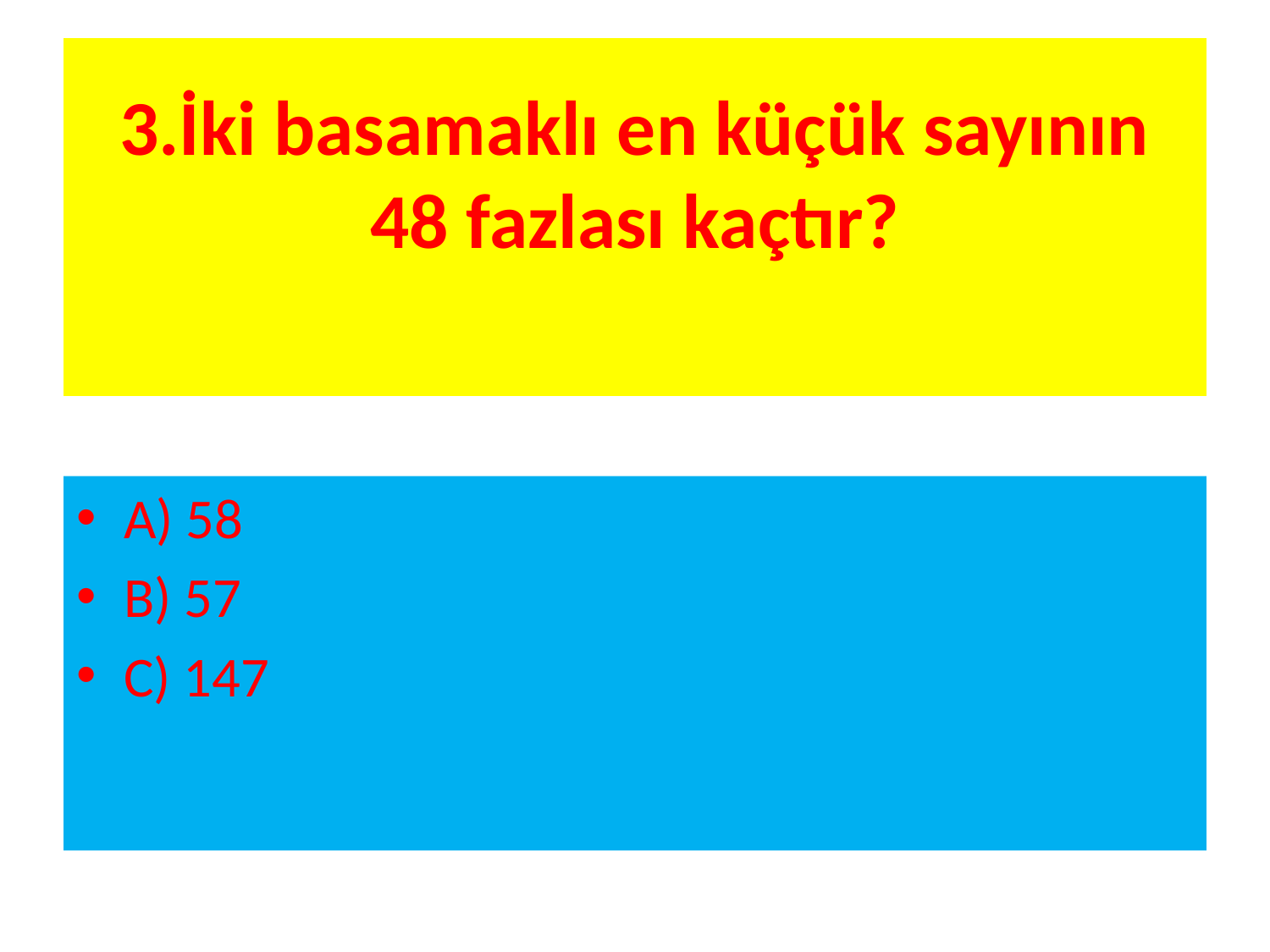

# 3.İki basamaklı en küçük sayının 48 fazlası kaçtır?
A) 58
B) 57
C) 147